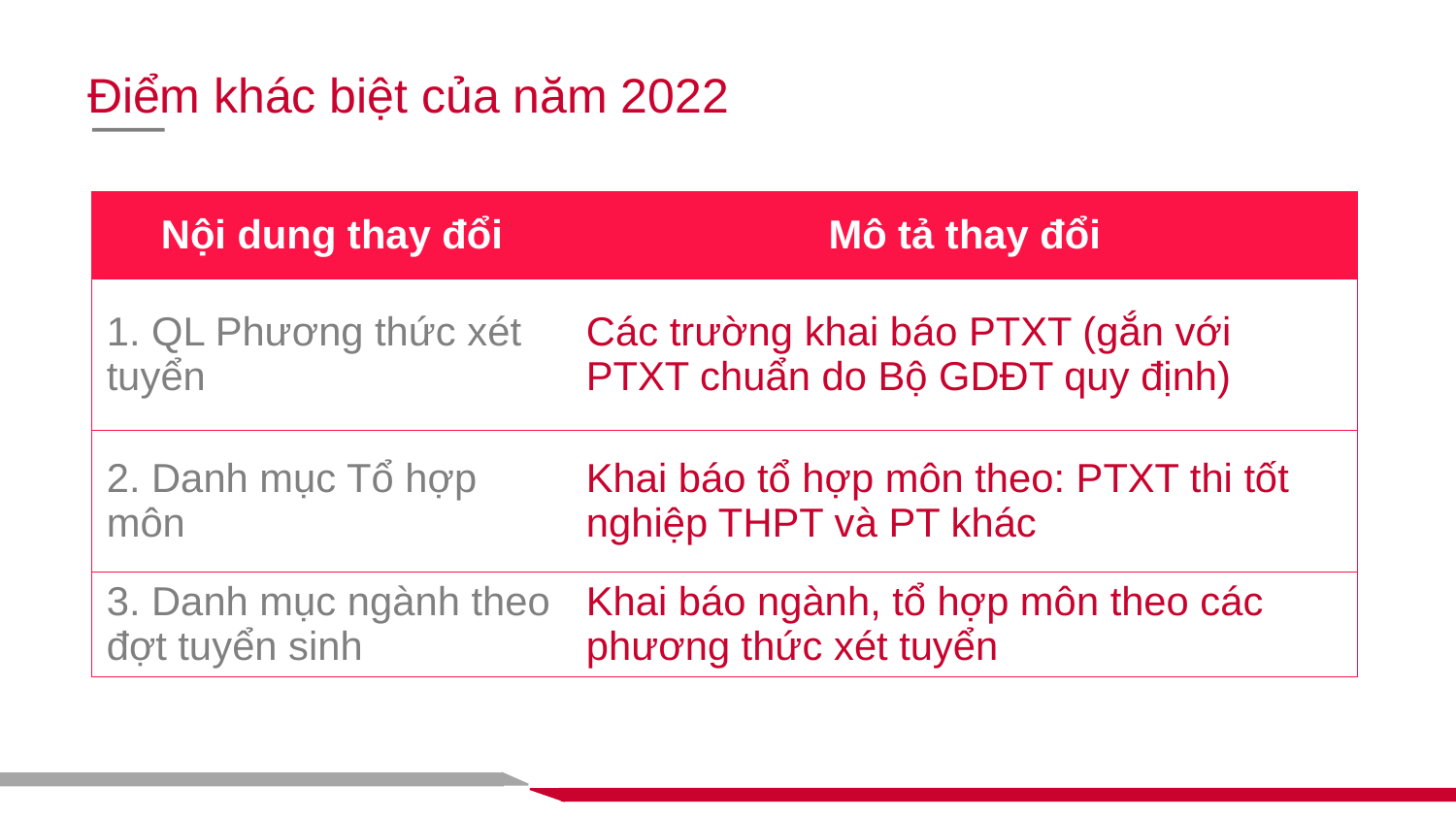

Điểm khác biệt của năm 2022

| Nội dung thay đổi | Mô tả thay đổi |
| --- | --- |
| 1. QL Phương thức xét tuyển | Các trường khai báo PTXT (gắn với PTXT chuẩn do Bộ GDĐT quy định) |
| 2. Danh mục Tổ hợp môn | Khai báo tổ hợp môn theo: PTXT thi tốt nghiệp THPT và PT khác |
| 3. Danh mục ngành theo đợt tuyển sinh | Khai báo ngành, tổ hợp môn theo các phương thức xét tuyển |